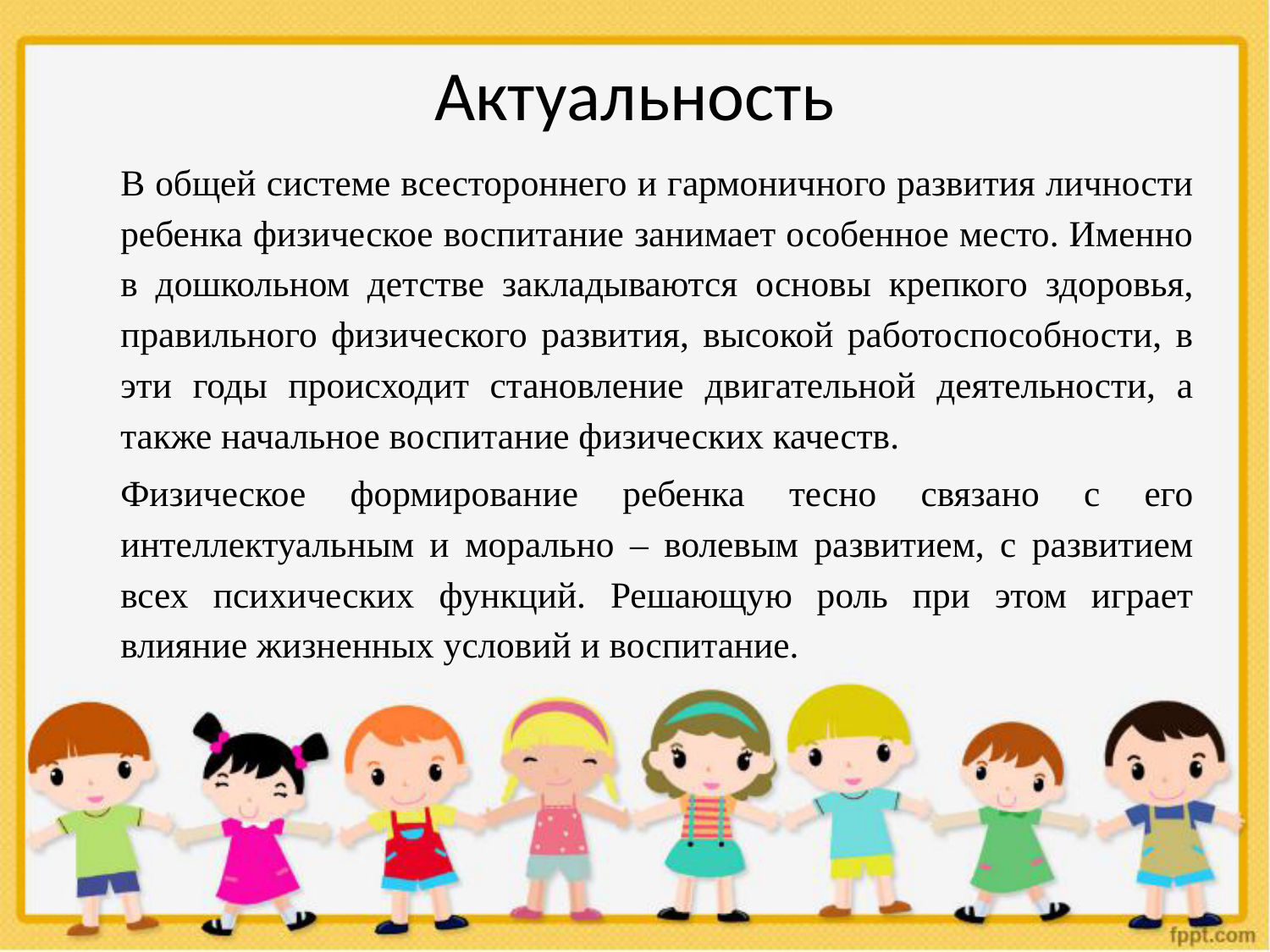

# Актуальность
	В общей системе всестороннего и гармоничного развития личности ребенка физическое воспитание занимает особенное место. Именно в дошкольном детстве закладываются основы крепкого здоровья, правильного физического развития, высокой работоспособности, в эти годы происходит становление двигательной деятельности, а также начальное воспитание физических качеств.
	Физическое формирование ребенка тесно связано с его интеллектуальным и морально – волевым развитием, с развитием всех психических функций. Решающую роль при этом играет влияние жизненных условий и воспитание.